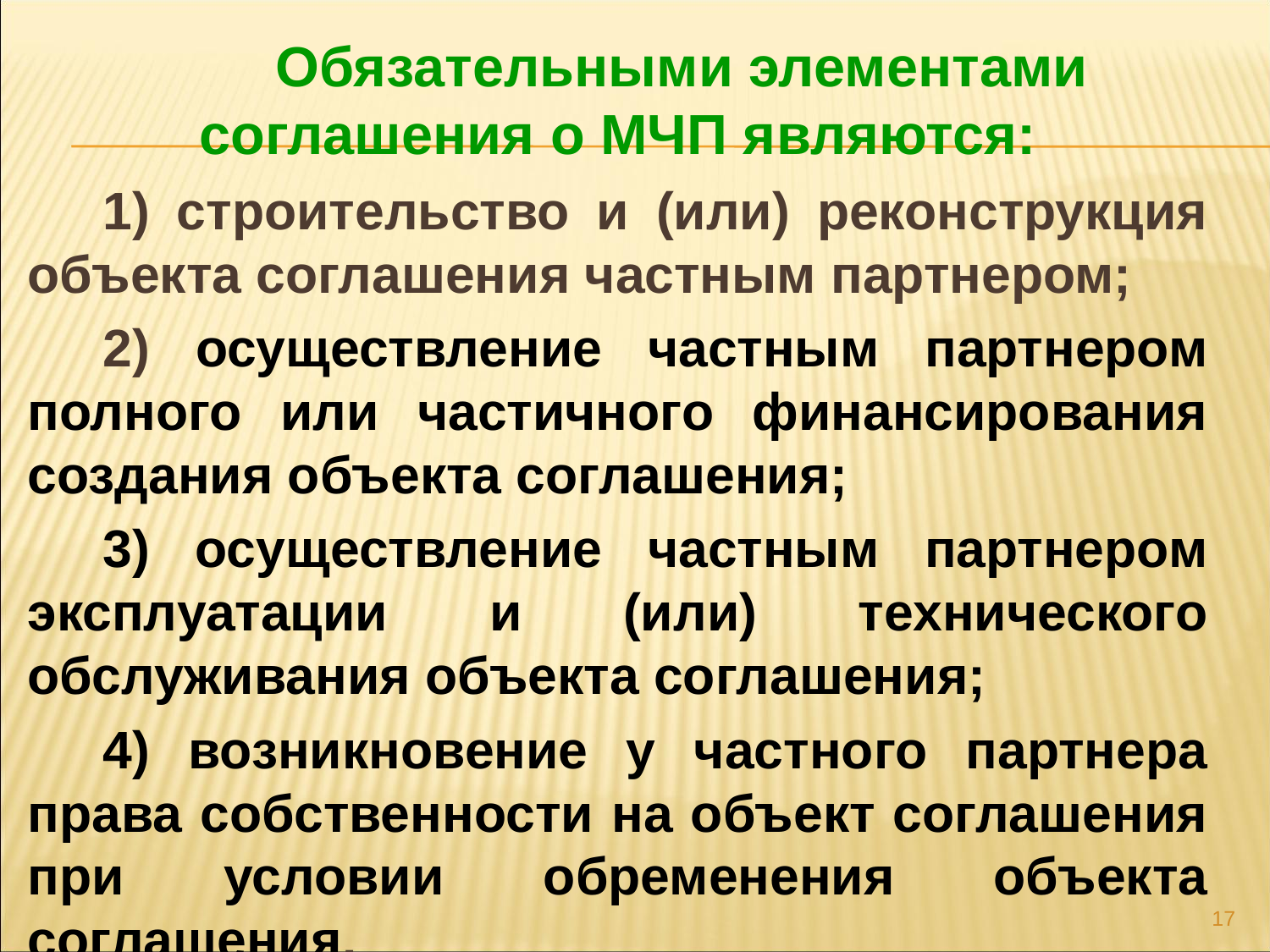

Обязательными элементами соглашения о МЧП являются:
1) строительство и (или) реконструкция объекта соглашения частным партнером;
2) осуществление частным партнером полного или частичного финансирования создания объекта соглашения;
3) осуществление частным партнером эксплуатации и (или) технического обслуживания объекта соглашения;
4) возникновение у частного партнера права собственности на объект соглашения при условии обременения объекта соглашения.
17